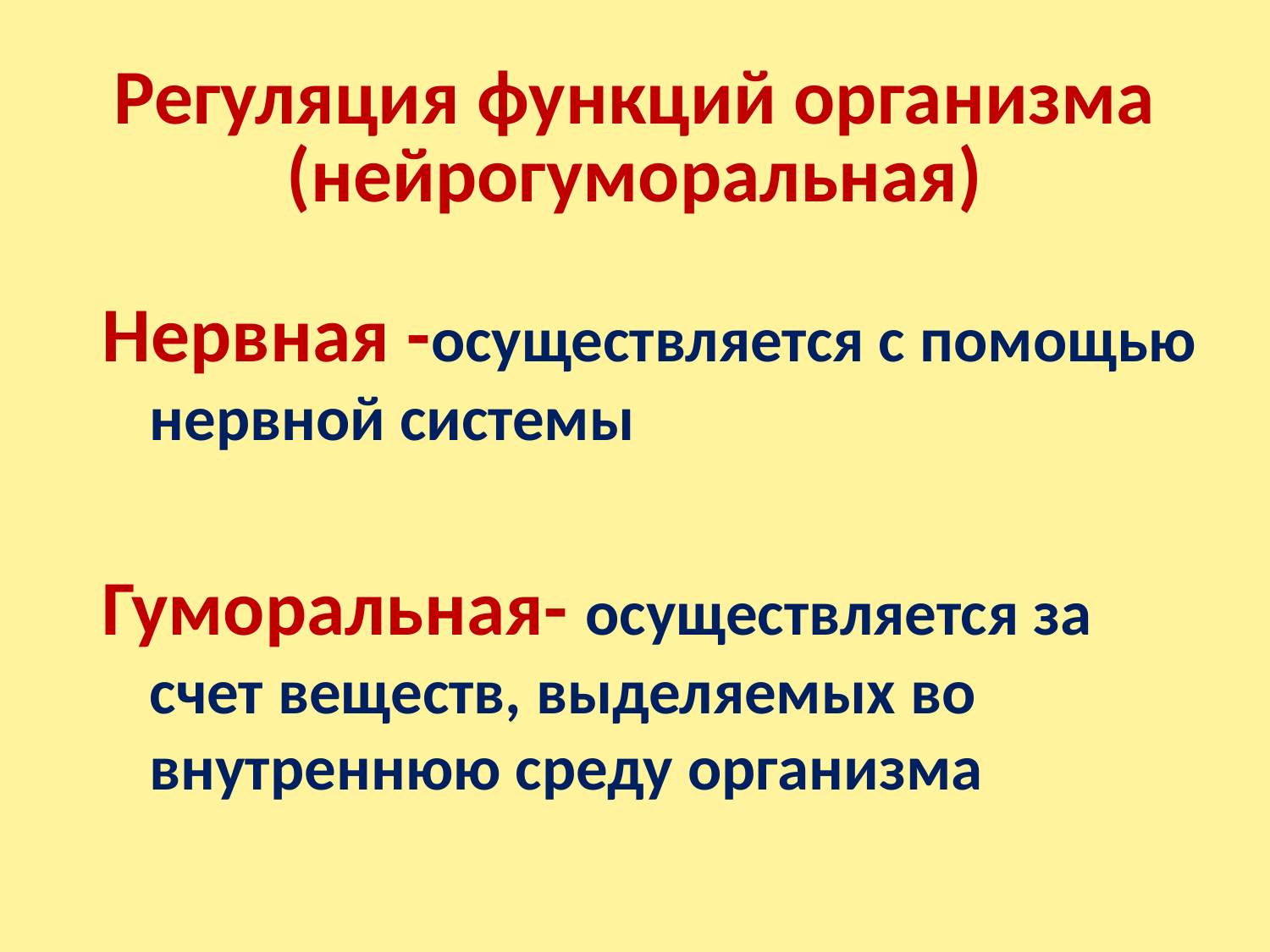

# Регуляция функций организма (нейрогуморальная)

Нервная -осуществляется с помощью нервной системы

Гуморальная- осуществляется за счет веществ, выделяемых во внутреннюю среду организма